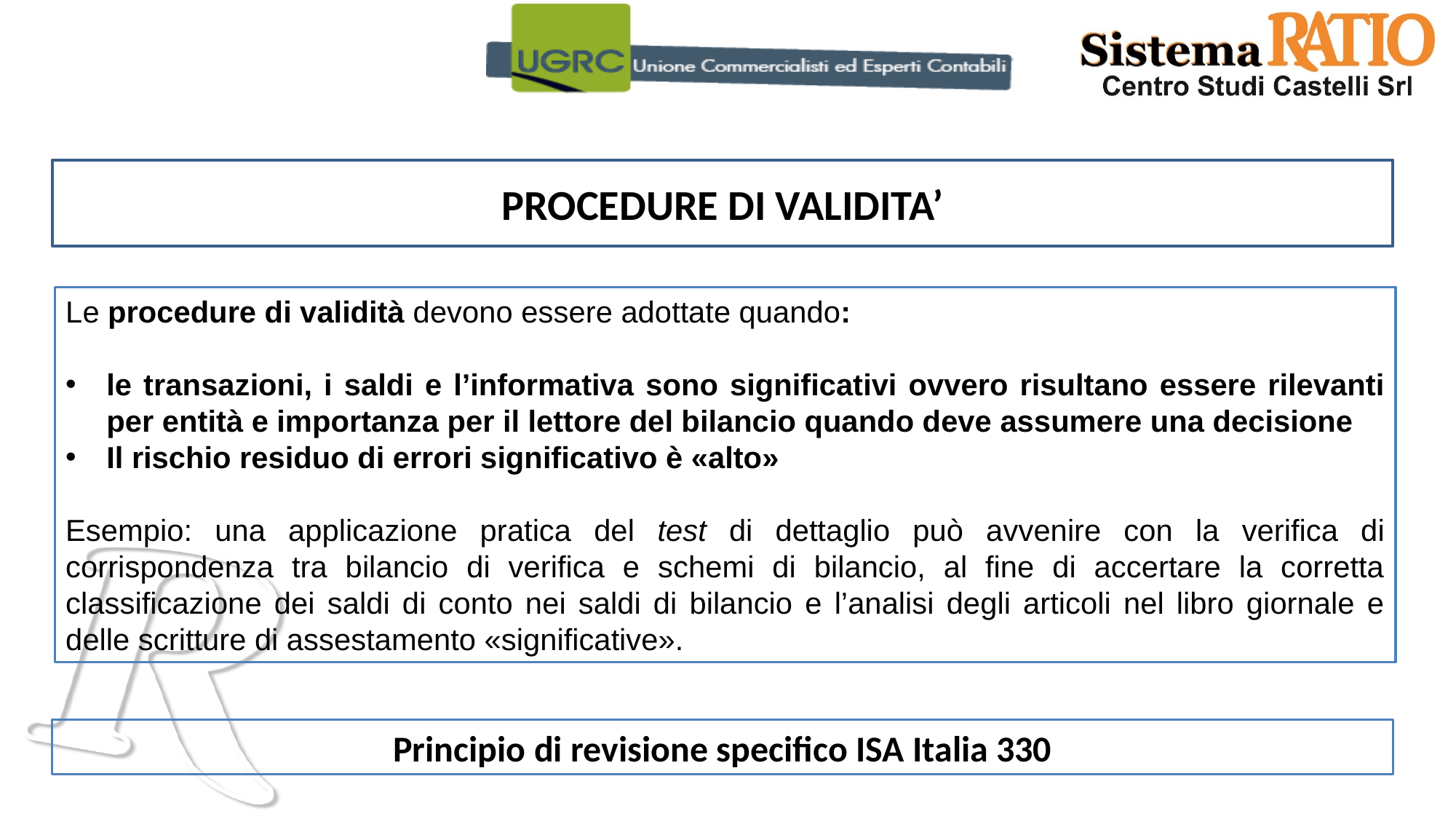

PROCEDURE DI VALIDITA’
Le procedure di validità devono essere adottate quando:

le transazioni, i saldi e l’informativa sono significativi ovvero risultano essere rilevanti per entità e importanza per il lettore del bilancio quando deve assumere una decisione
Il rischio residuo di errori significativo è «alto»

Esempio: una applicazione pratica del test di dettaglio può avvenire con la verifica di corrispondenza tra bilancio di verifica e schemi di bilancio, al fine di accertare la corretta classificazione dei saldi di conto nei saldi di bilancio e l’analisi degli articoli nel libro giornale e delle scritture di assestamento «significative».
Principio di revisione specifico ISA Italia 330